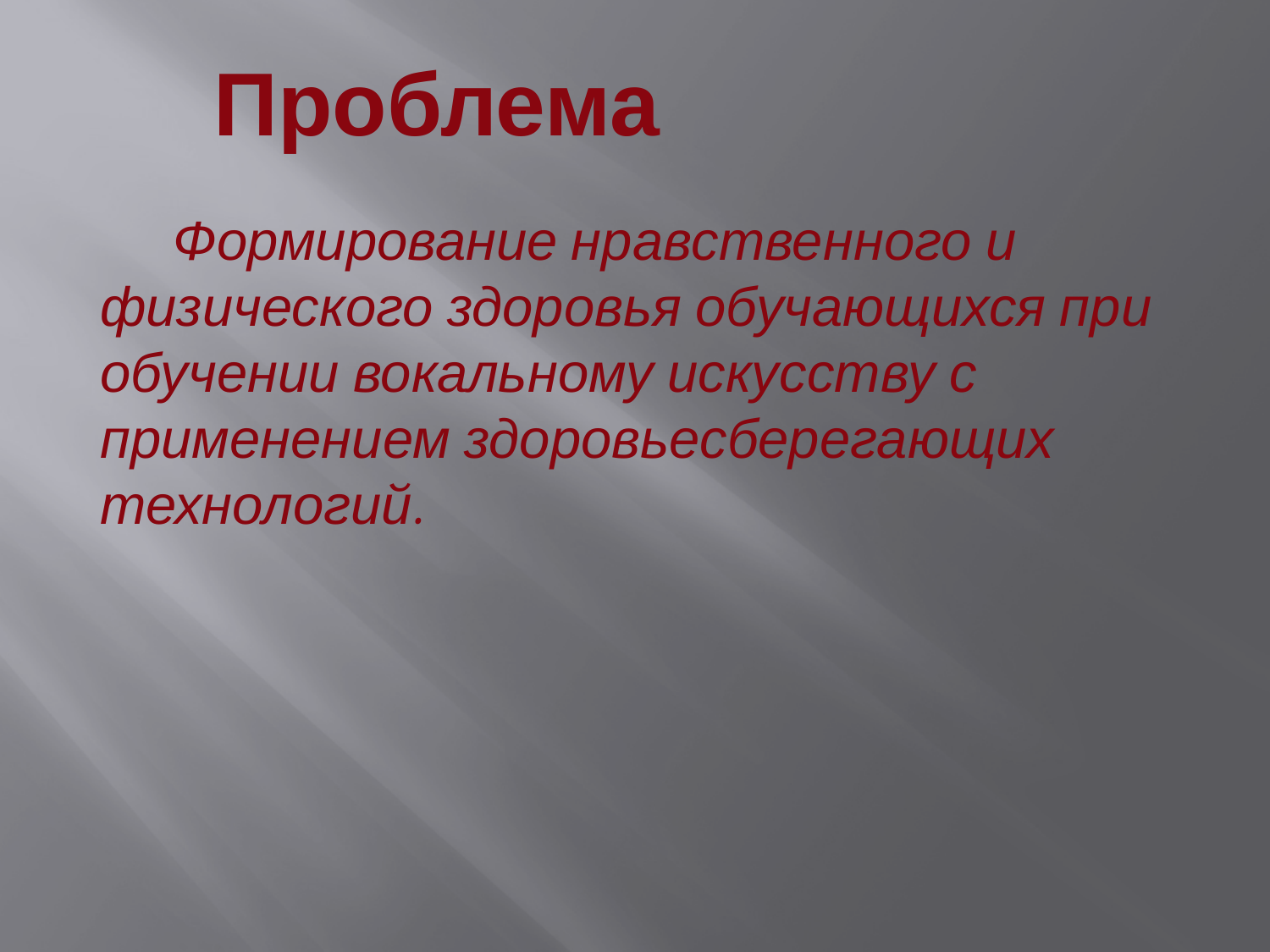

# Проблема
        Формирование нравственного и физического здоровья обучающихся при обучении вокальному искусству с применением здоровьесберегающих технологий.